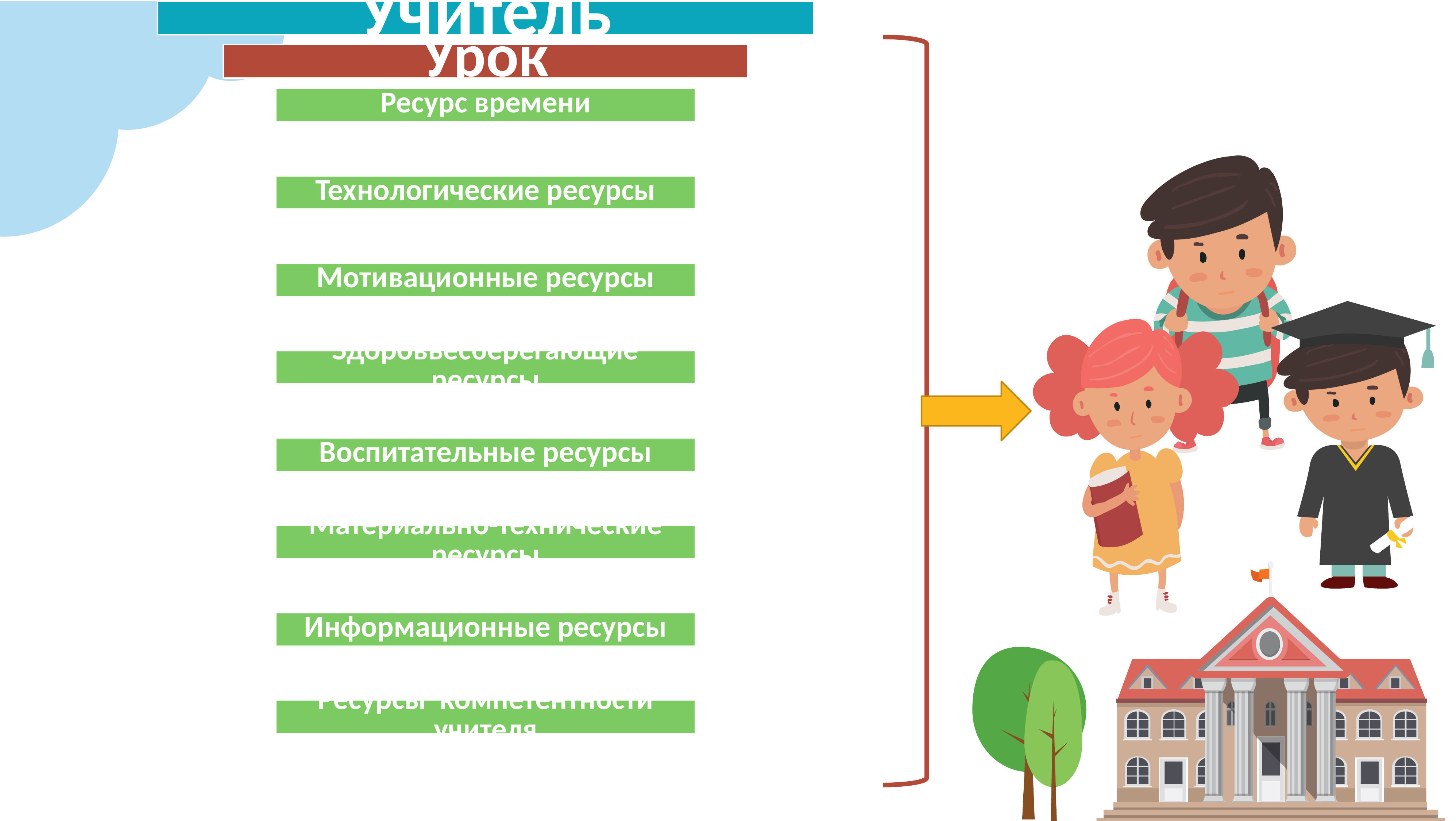

Учитель
Урок
Ресурс времени
Мотивационные ресурсы
Технологические ресурсы
Здоровьесберегающие ресурсы
Воспитательные ресурсы
Материально-технические ресурсы
Информационные ресурсы
Ресурсы  компетентности учителя